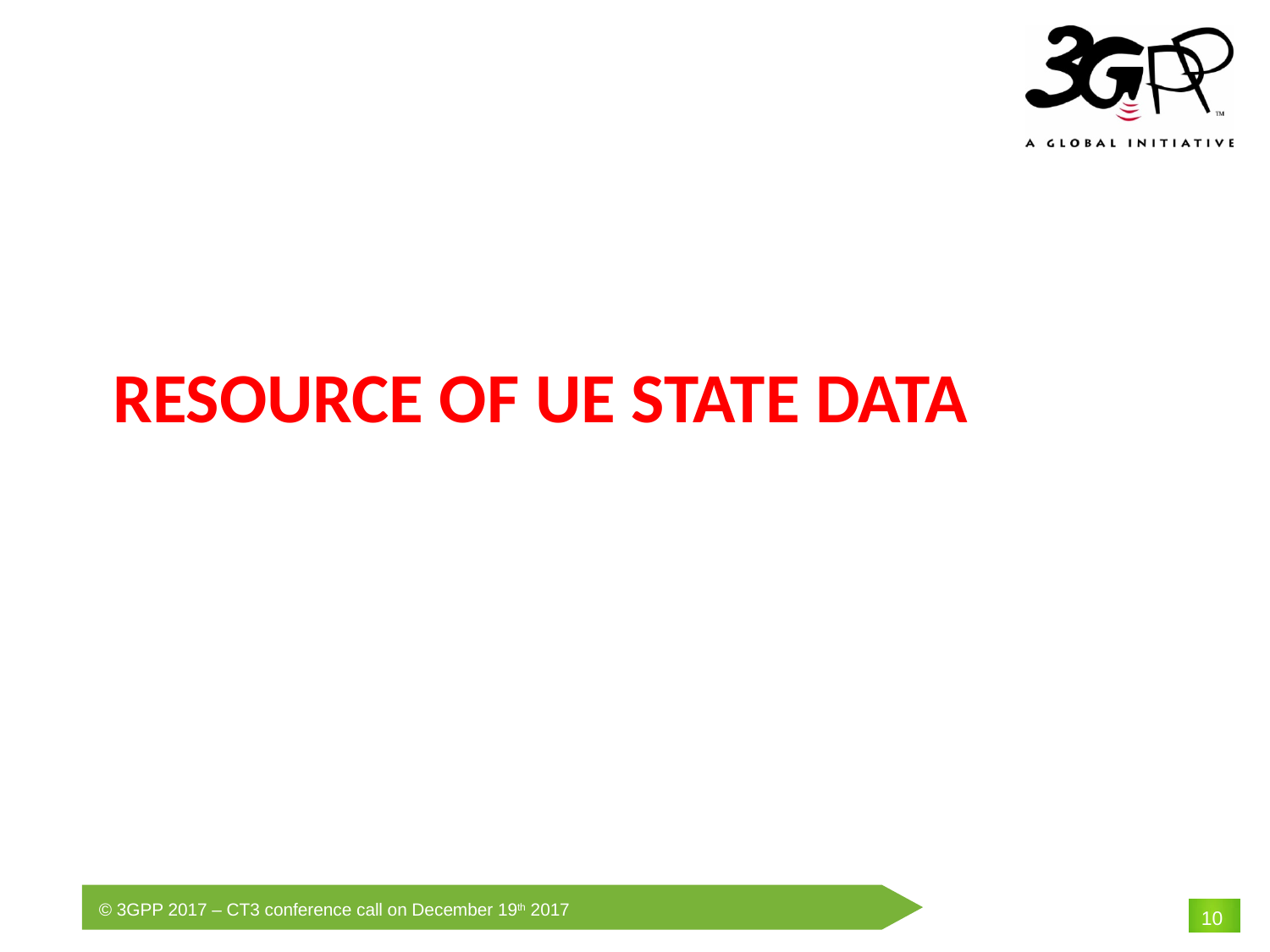

# RESOURCE OF UE State DATA
10